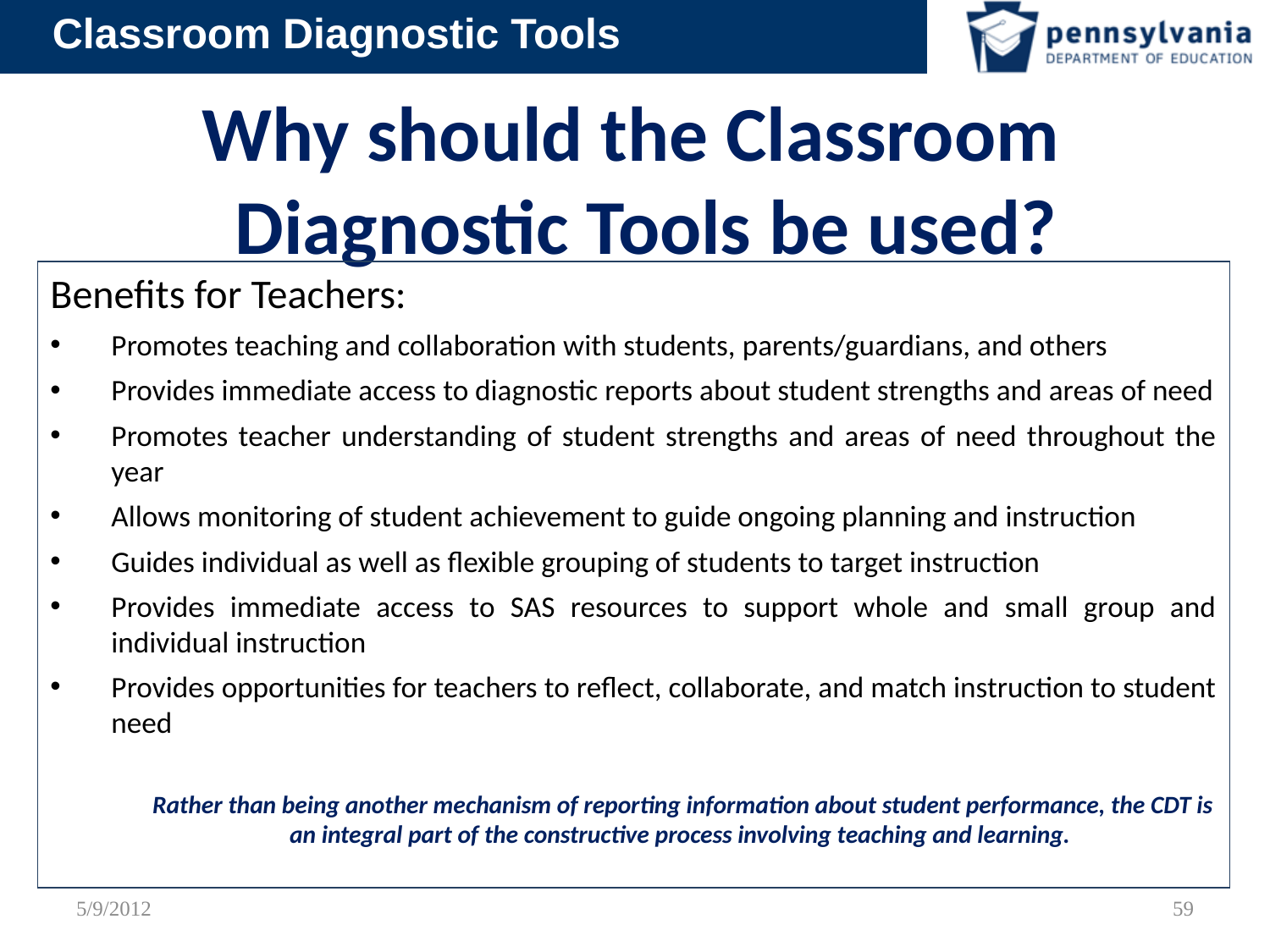

# Why should the Classroom Diagnostic Tools be used?
Benefits for Teachers:
Promotes teaching and collaboration with students, parents/guardians, and others
Provides immediate access to diagnostic reports about student strengths and areas of need
Promotes teacher understanding of student strengths and areas of need throughout the year
Allows monitoring of student achievement to guide ongoing planning and instruction
Guides individual as well as flexible grouping of students to target instruction
Provides immediate access to SAS resources to support whole and small group and individual instruction
Provides opportunities for teachers to reflect, collaborate, and match instruction to student need

Rather than being another mechanism of reporting information about student performance, the CDT is an integral part of the constructive process involving teaching and learning.

5/9/2012
59